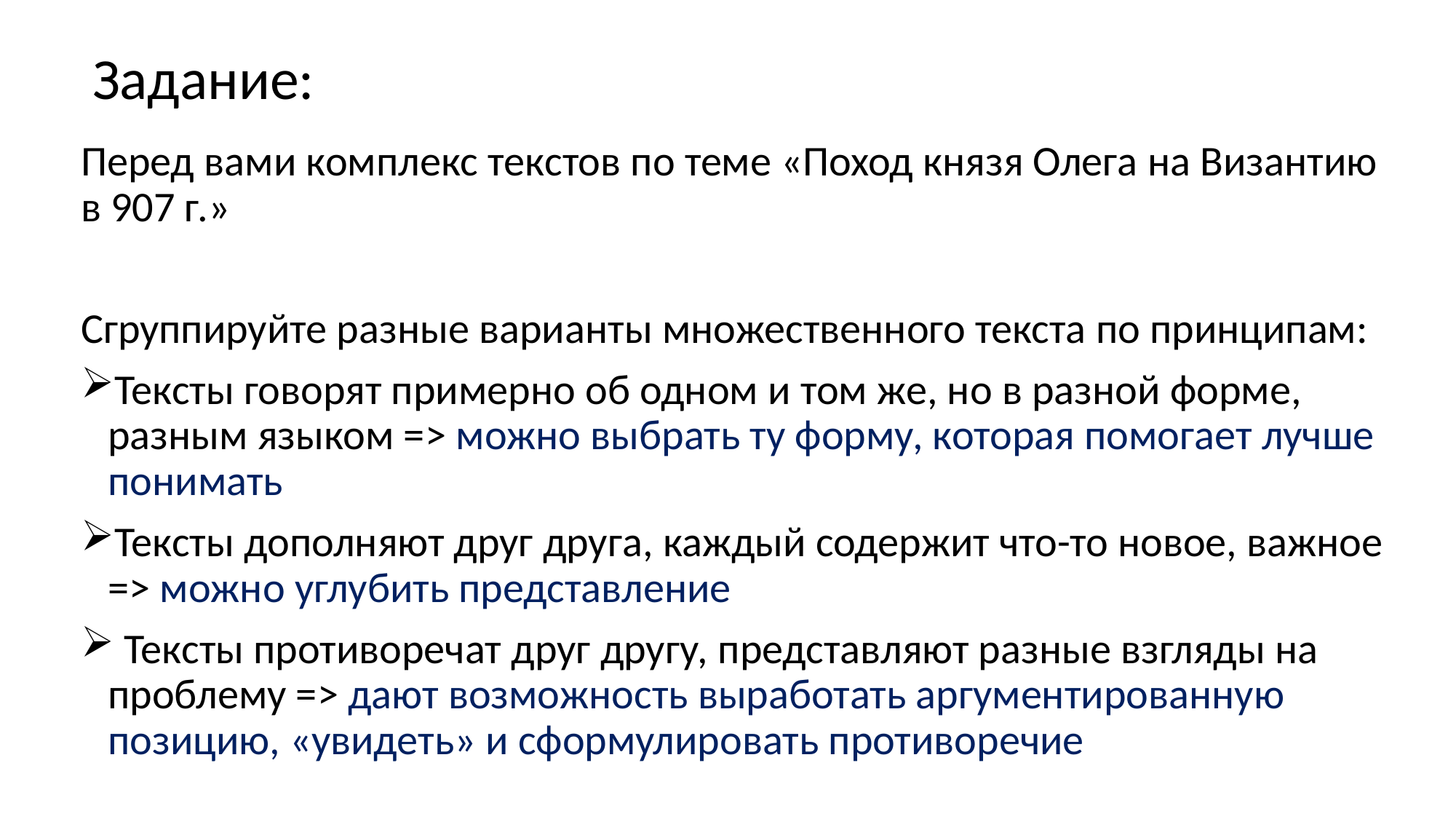

# Задание:
Перед вами комплекс текстов по теме «Поход князя Олега на Византию в 907 г.»

Сгруппируйте разные варианты множественного текста по принципам:
Тексты говорят примерно об одном и том же, но в разной форме, разным языком => можно выбрать ту форму, которая помогает лучше понимать
Тексты дополняют друг друга, каждый содержит что-то новое, важное => можно углубить представление
 Тексты противоречат друг другу, представляют разные взгляды на проблему => дают возможность выработать аргументированную позицию, «увидеть» и сформулировать противоречие